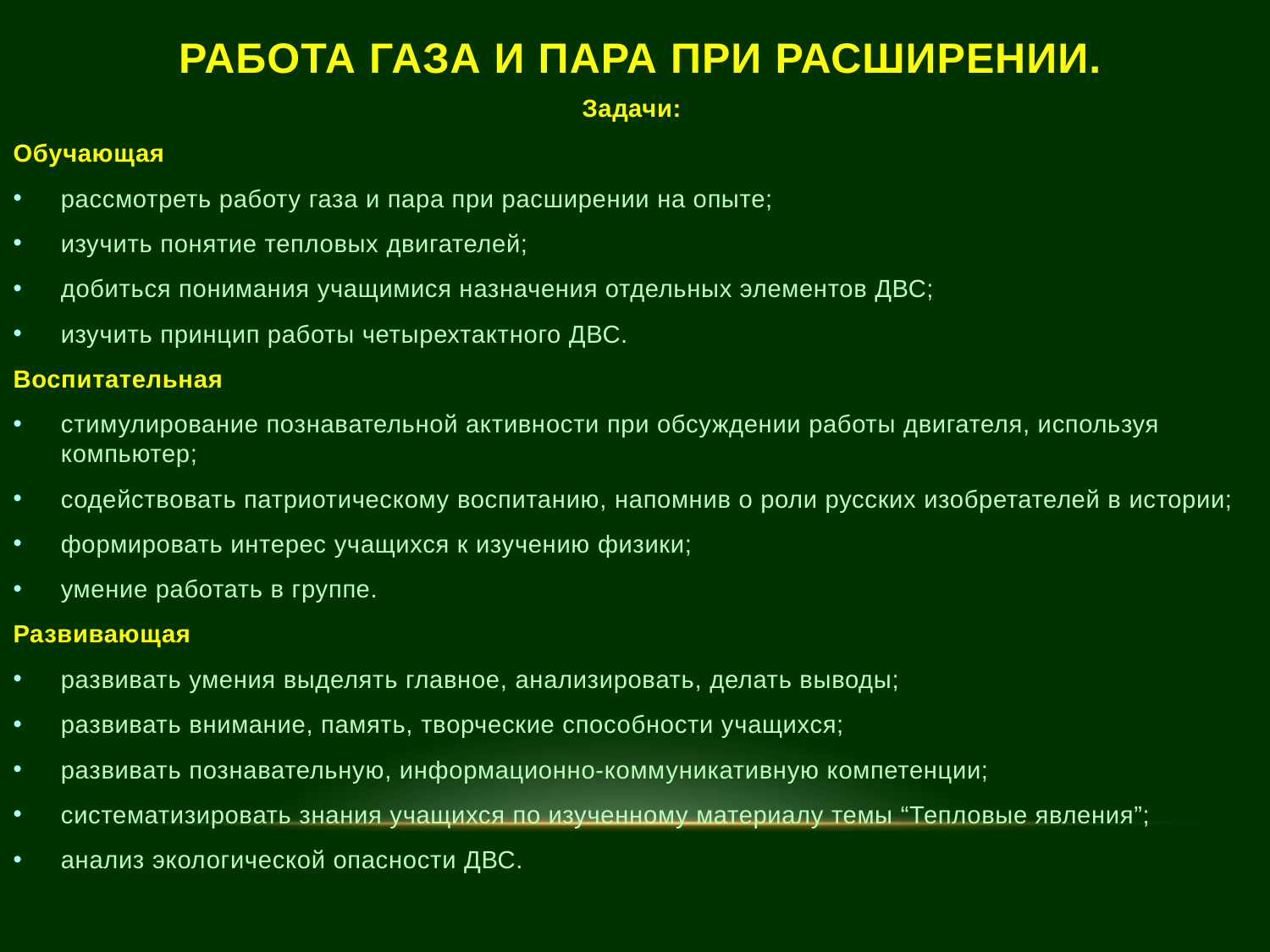

# Работа газа и пара при расширении.
Задачи:
Обучающая
рассмотреть работу газа и пара при расширении на опыте;
изучить понятие тепловых двигателей;
добиться понимания учащимися назначения отдельных элементов ДВС;
изучить принцип работы четырехтактного ДВС.
Воспитательная
стимулирование познавательной активности при обсуждении работы двигателя, используя компьютер;
содействовать патриотическому воспитанию, напомнив о роли русских изобретателей в истории;
формировать интерес учащихся к изучению физики;
умение работать в группе.
Развивающая
развивать умения выделять главное, анализировать, делать выводы;
развивать внимание, память, творческие способности учащихся;
развивать познавательную, информационно-коммуникативную компетенции;
систематизировать знания учащихся по изученному материалу темы “Тепловые явления”;
анализ экологической опасности ДВС.